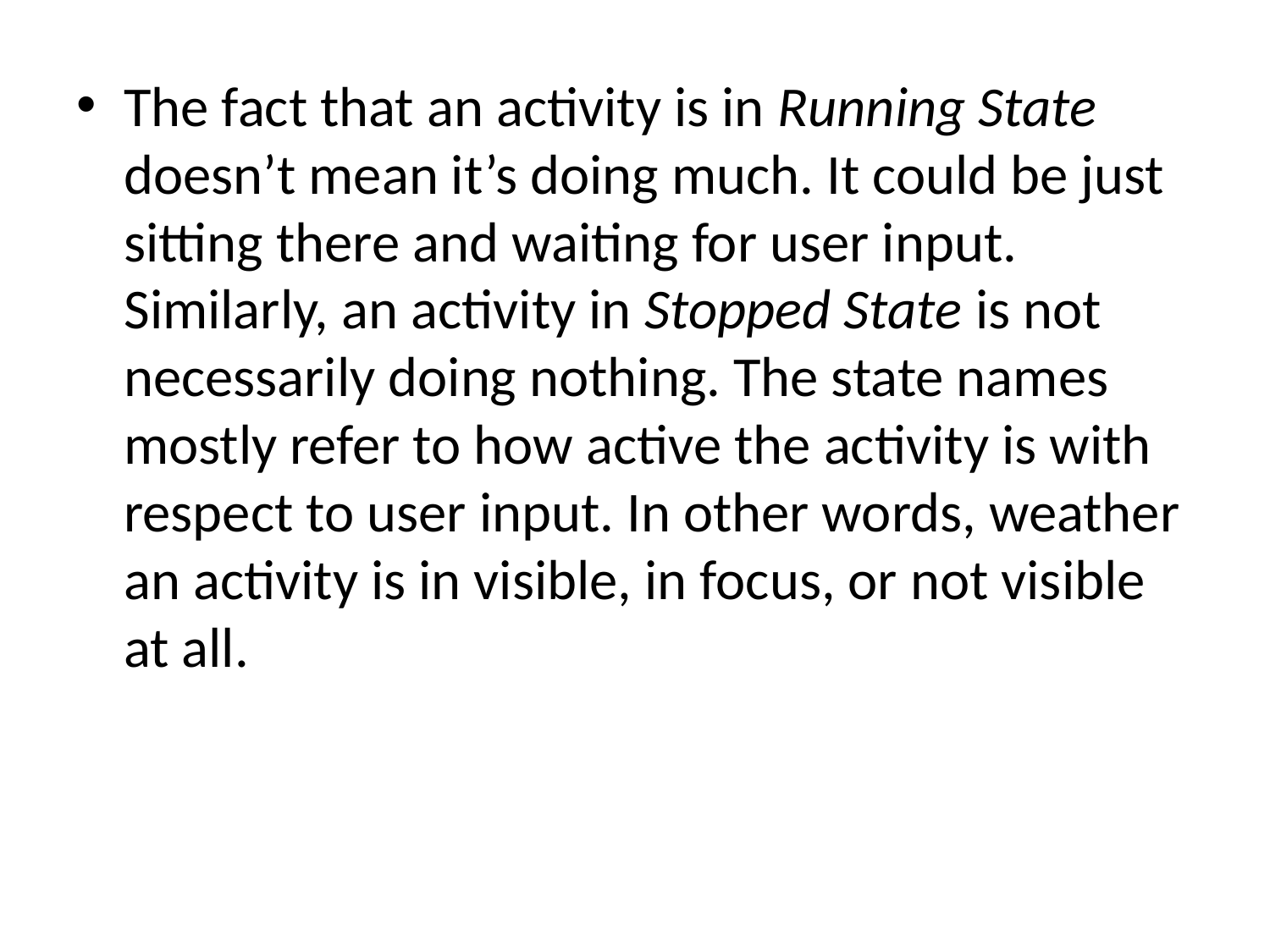

The fact that an activity is in Running State doesn’t mean it’s doing much. It could be just sitting there and waiting for user input. Similarly, an activity in Stopped State is not necessarily doing nothing. The state names mostly refer to how active the activity is with respect to user input. In other words, weather an activity is in visible, in focus, or not visible at all.